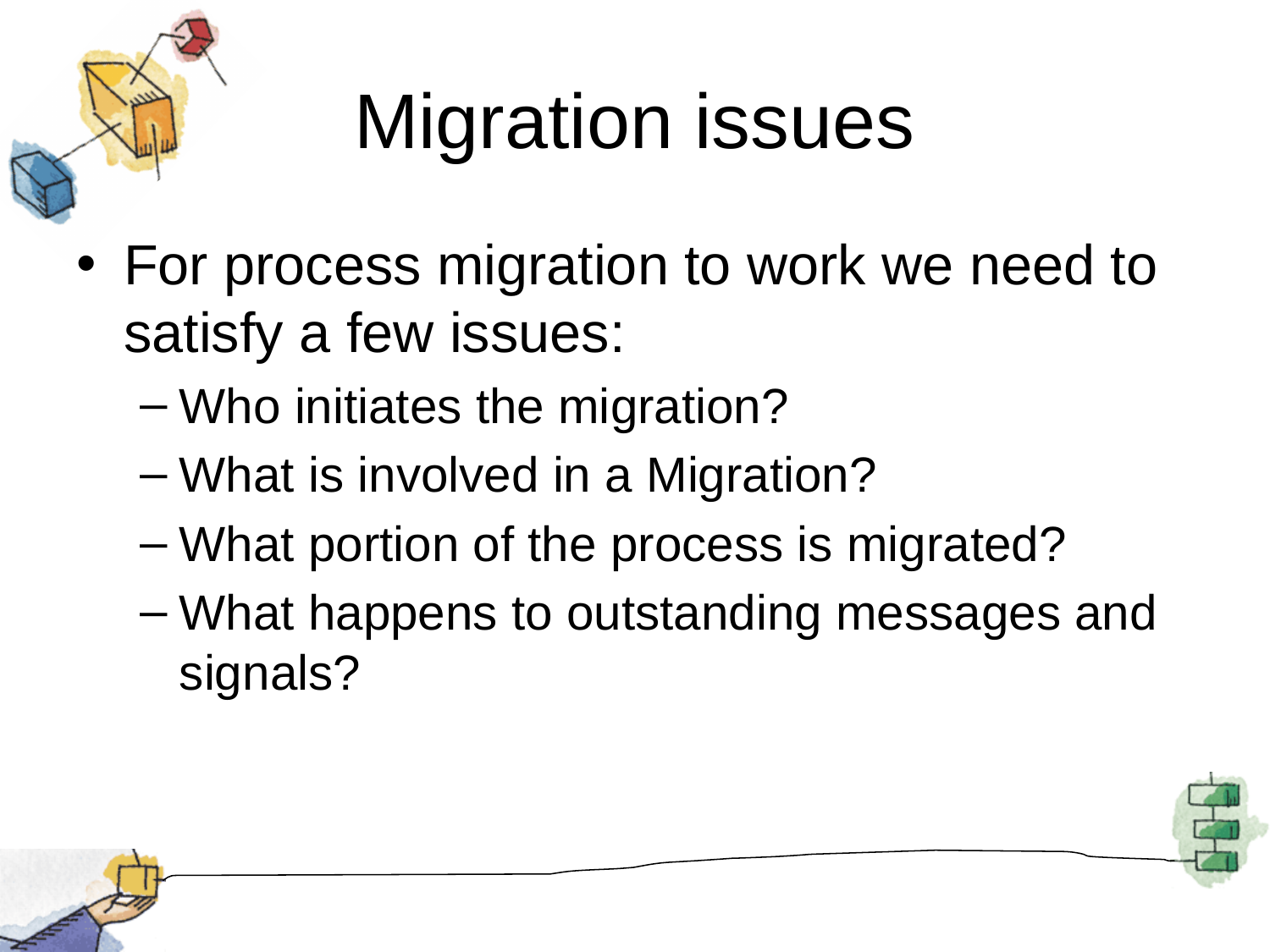

# Migration issues
For process migration to work we need to satisfy a few issues:
Who initiates the migration?
What is involved in a Migration?
What portion of the process is migrated?
What happens to outstanding messages and signals?